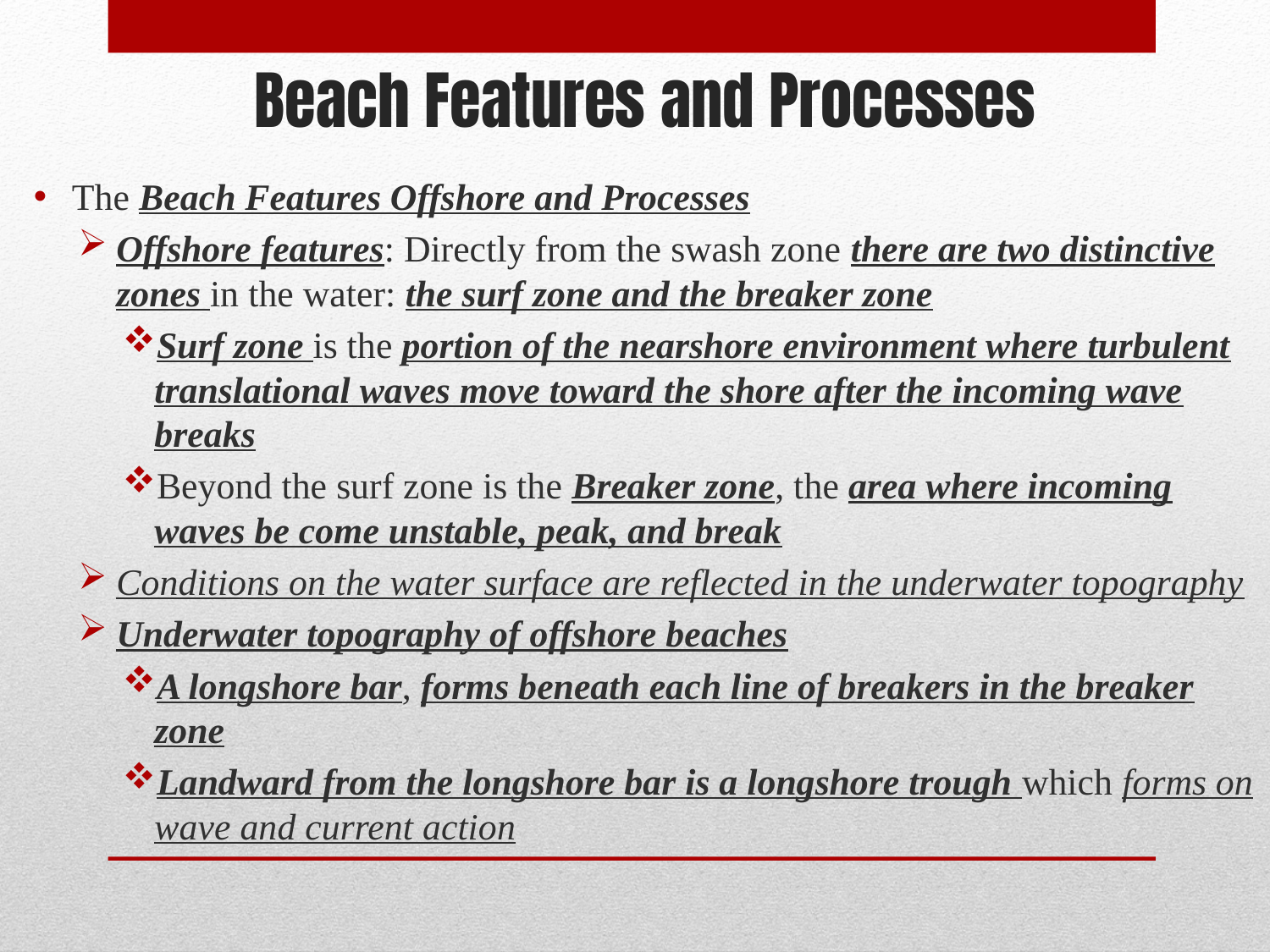

Beach Features and Processes
The Beach Features Offshore and Processes
Offshore features: Directly from the swash zone there are two distinctive zones in the water: the surf zone and the breaker zone
Surf zone is the portion of the nearshore environment where turbulent translational waves move toward the shore after the incoming wave breaks
Beyond the surf zone is the Breaker zone, the area where incoming waves be come unstable, peak, and break
Conditions on the water surface are reflected in the underwater topography
Underwater topography of offshore beaches
A longshore bar, forms beneath each line of breakers in the breaker zone
Landward from the longshore bar is a longshore trough which forms on wave and current action